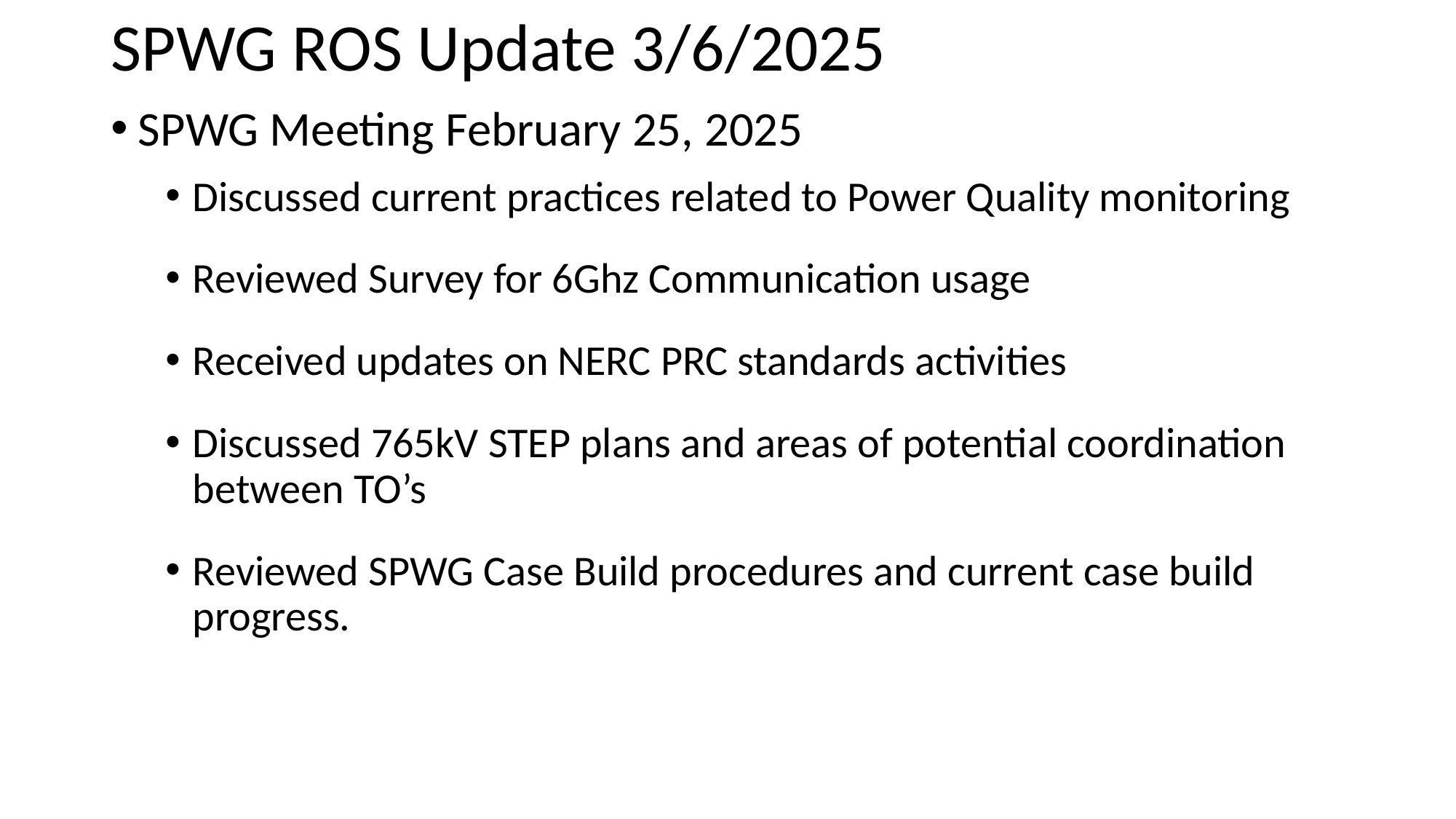

# SPWG ROS Update 3/6/2025
SPWG Meeting February 25, 2025
Discussed current practices related to Power Quality monitoring
Reviewed Survey for 6Ghz Communication usage
Received updates on NERC PRC standards activities
Discussed 765kV STEP plans and areas of potential coordination between TO’s
Reviewed SPWG Case Build procedures and current case build progress.